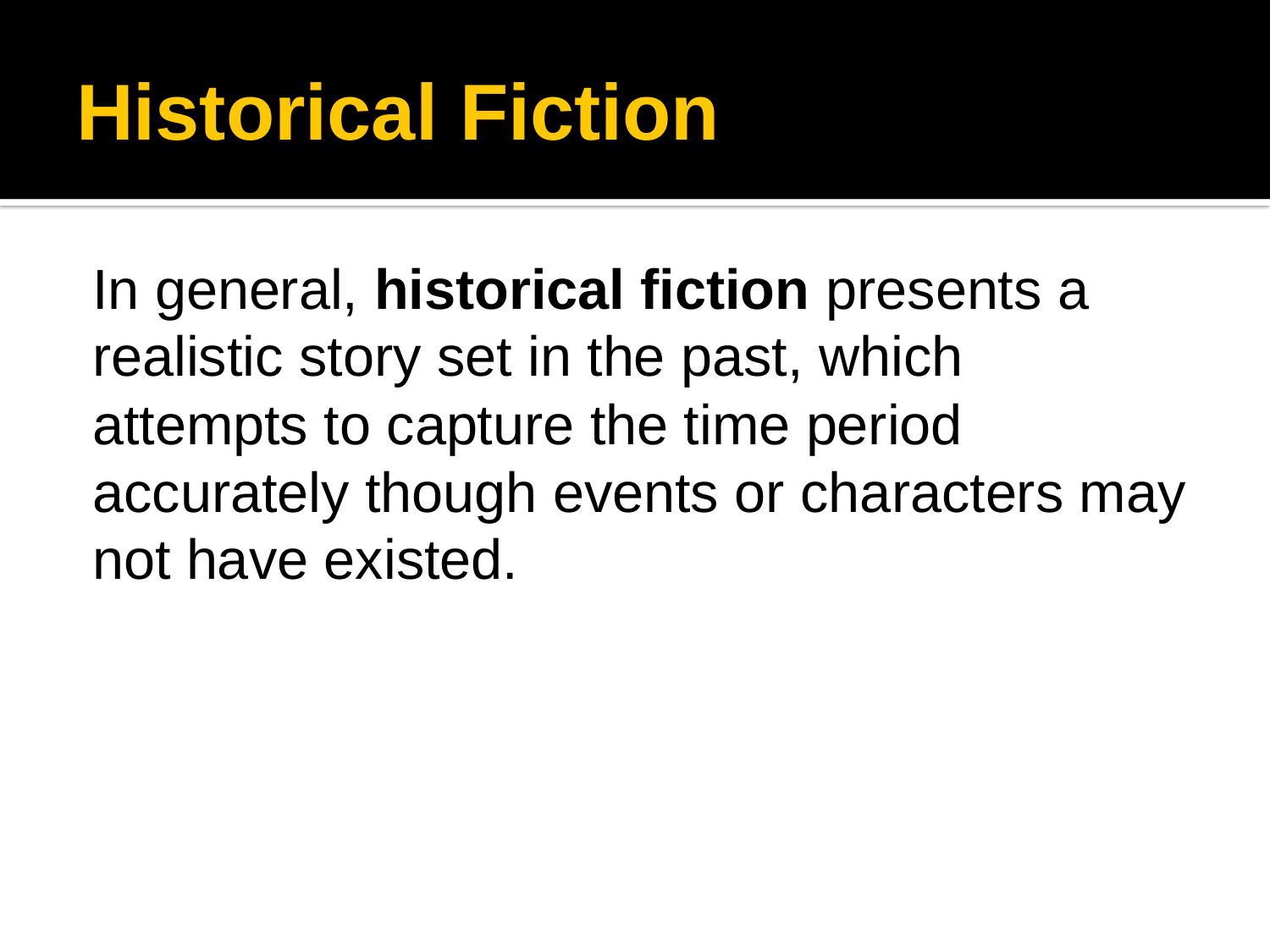

# Historical Fiction
In general, historical fiction presents a realistic story set in the past, which attempts to capture the time period accurately though events or characters may not have existed.